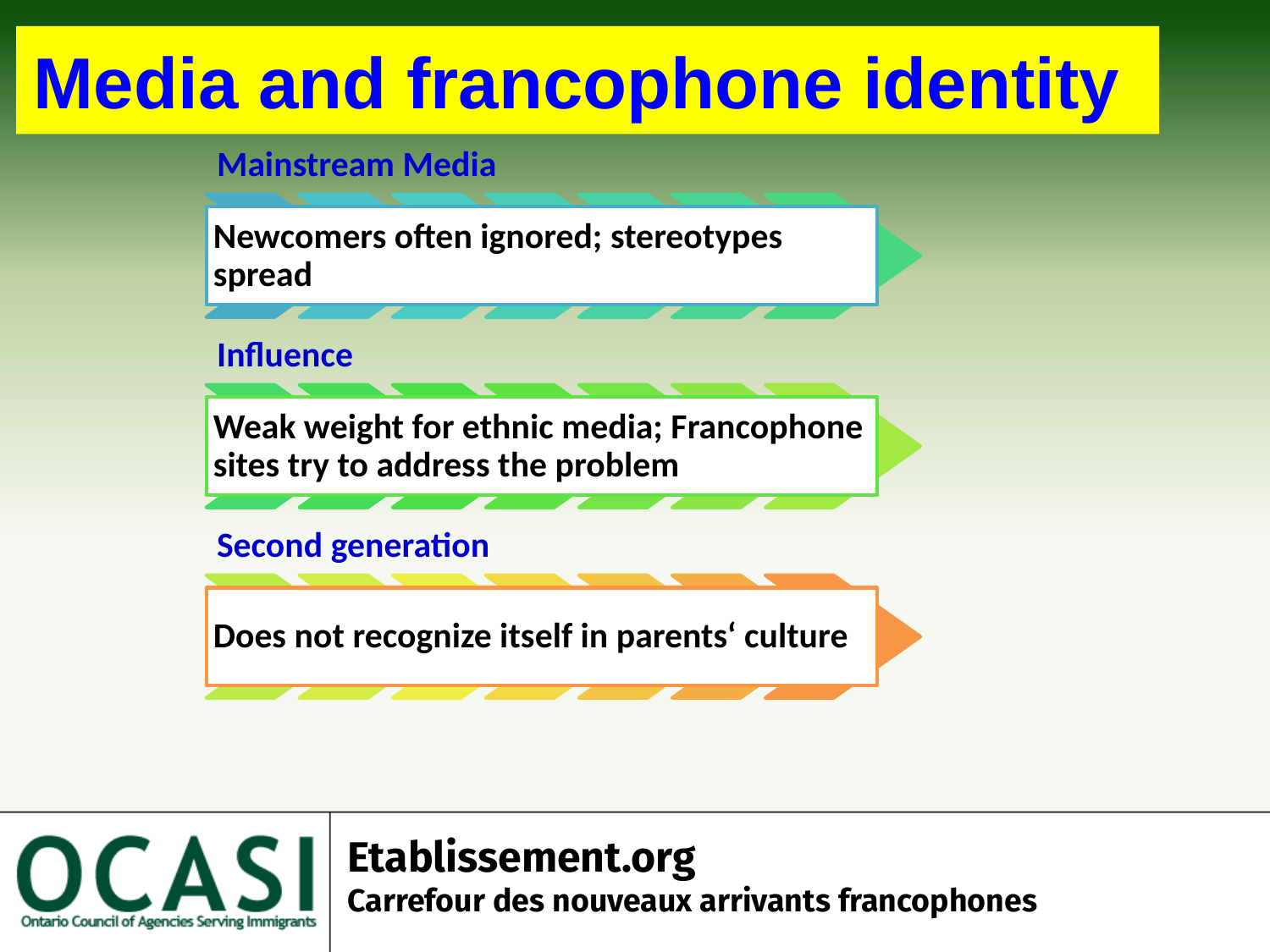

Media and francophone identity

Mainstream Media
Newcomers often ignored; stereotypes spread
Influence
Weak weight for ethnic media; Francophone sites try to address the problem
Second generation
Does not recognize itself in parents‘ culture
Etablissement.org
Carrefour des nouveaux arrivants francophones